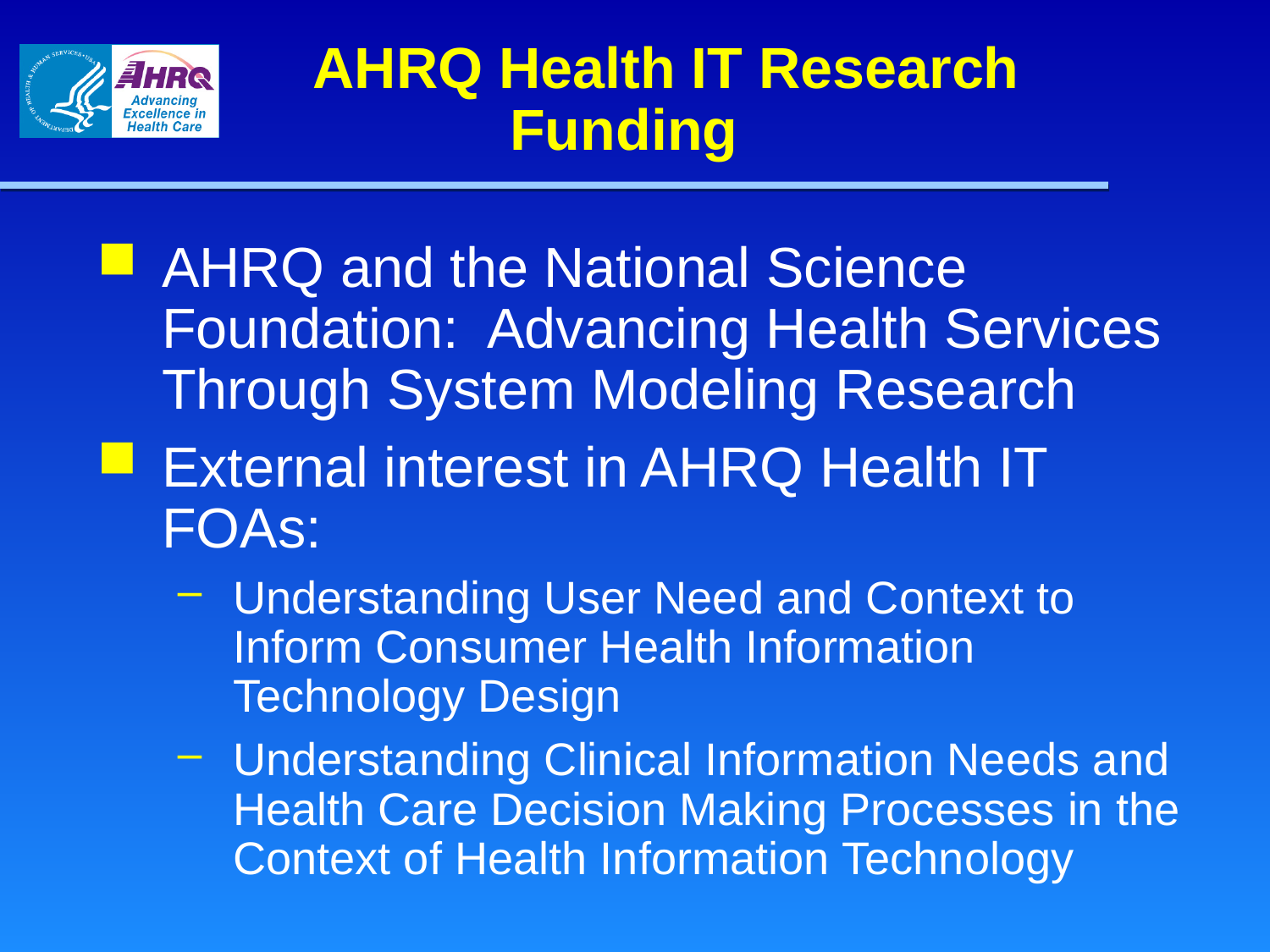

# AHRQ Health IT Research Funding
AHRQ and the National Science Foundation:  Advancing Health Services Through System Modeling Research
External interest in AHRQ Health IT FOAs:
Understanding User Need and Context to Inform Consumer Health Information Technology Design
Understanding Clinical Information Needs and Health Care Decision Making Processes in the Context of Health Information Technology